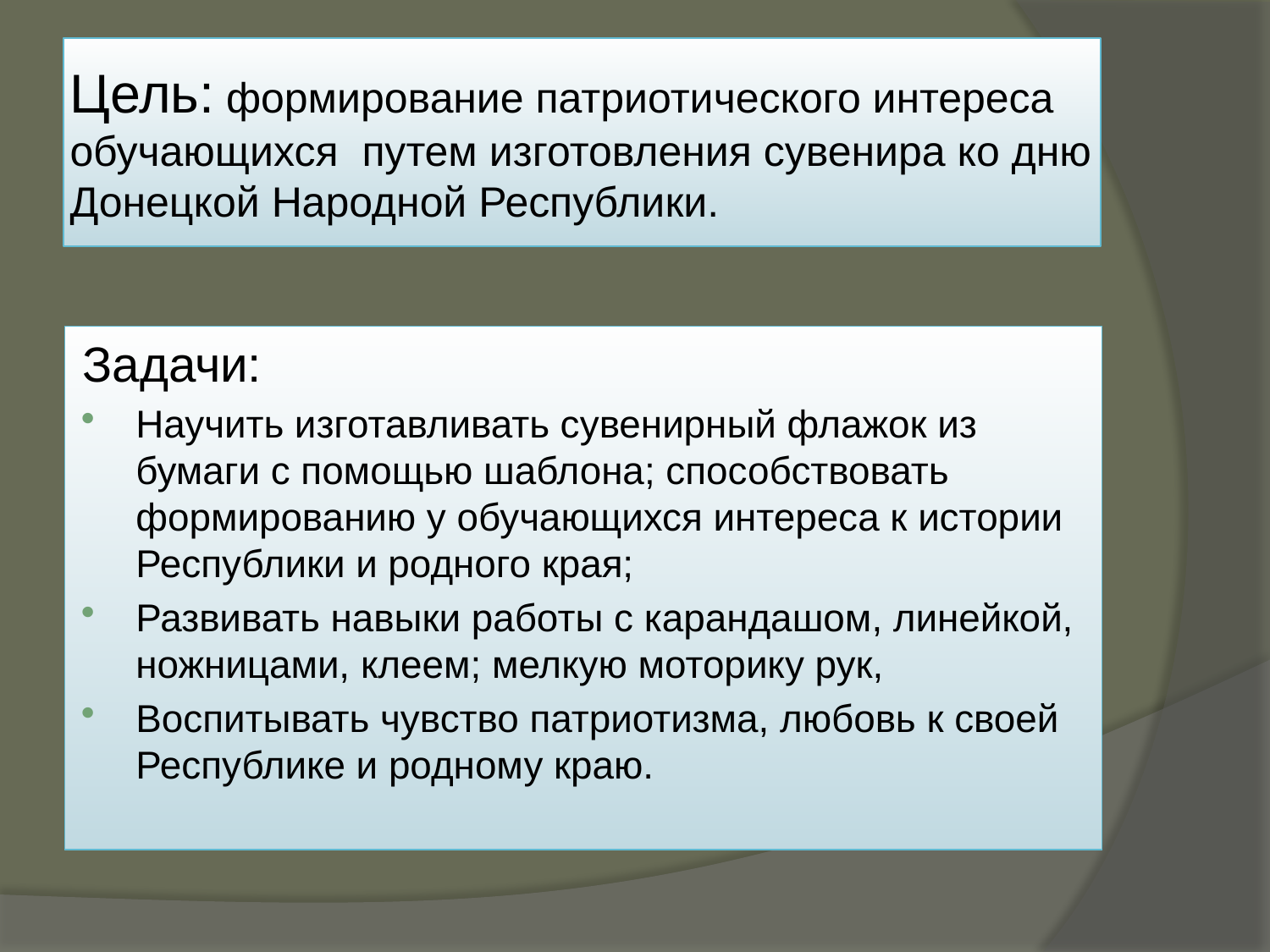

# Цель: формирование патриотического интереса обучающихся  путем изготовления сувенира ко дню Донецкой Народной Республики.
Задачи:
Научить изготавливать сувенирный флажок из бумаги с помощью шаблона; способствовать формированию у обучающихся интереса к истории Республики и родного края;
Развивать навыки работы с карандашом, линейкой, ножницами, клеем; мелкую моторику рук,
Воспитывать чувство патриотизма, любовь к своей Республике и родному краю.